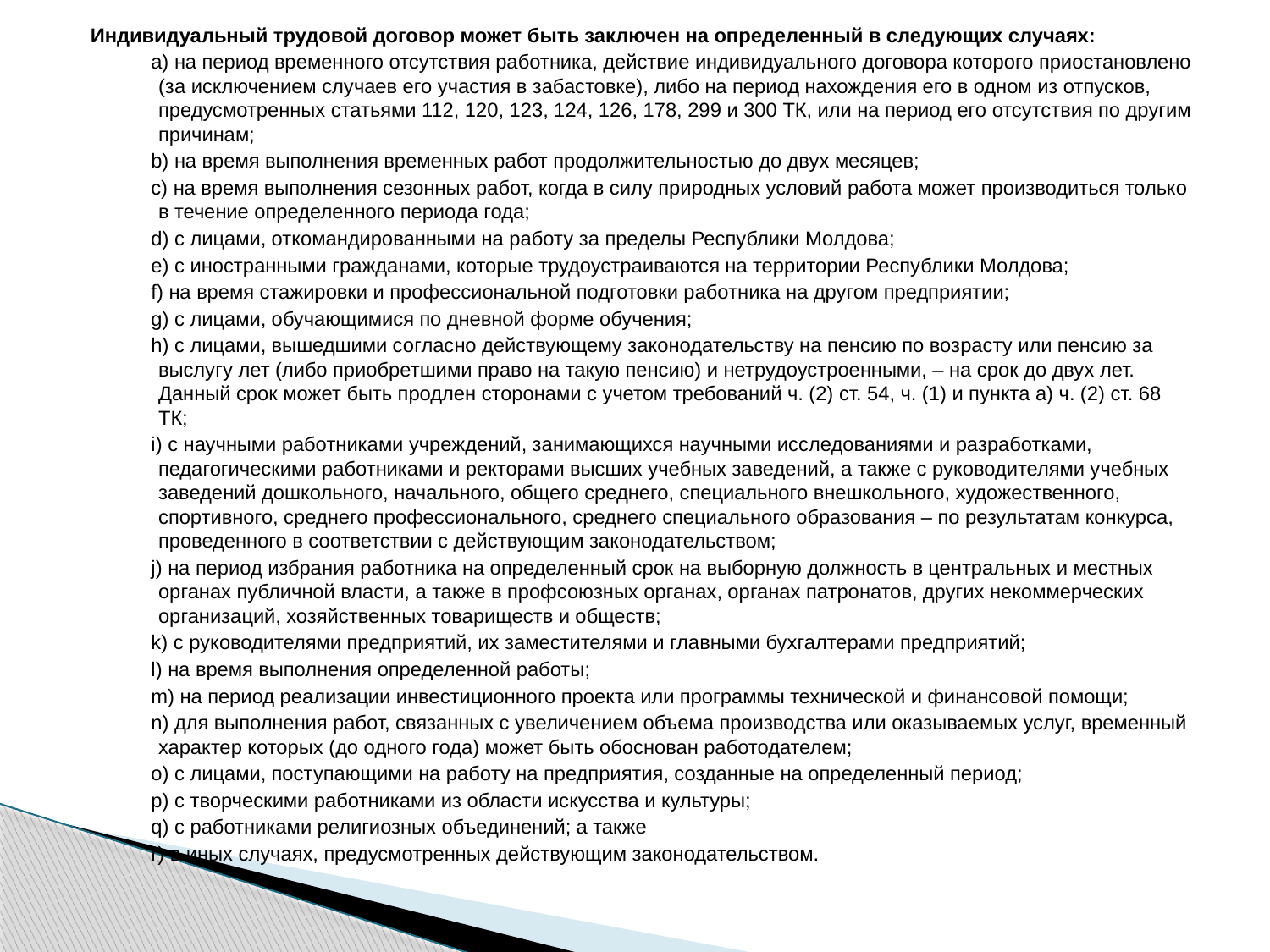

Индивидуальный трудовой договор может быть заключен на определенный в следующих случаях:
           a) на период временного отсутствия работника, действие индивидуального договора которого приостановлено (за исключением случаев его участия в забастовке), либо на период нахождения его в одном из отпусков, предусмотренных статьями 112, 120, 123, 124, 126, 178, 299 и 300 ТК, или на период его отсутствия по другим причинам;
           b) на время выполнения временных работ продолжительностью до двух месяцев;
           с) на время выполнения сезонных работ, когда в силу природных условий работа может производиться только в течение определенного периода года;
           d) с лицами, откомандированными на работу за пределы Республики Молдова;
           e) с иностранными гражданами, которые трудоустраиваются на территории Республики Молдова;
           f) на время стажировки и профессиональной подготовки работника на другом предприятии;
           g) с лицами, обучающимися по дневной форме обучения;
           h) с лицами, вышедшими согласно действующему законодательству на пенсию по возрасту или пенсию за выслугу лет (либо приобретшими право на такую пенсию) и нетрудоустроенными, – на срок до двух лет. Данный срок может быть продлен сторонами с учетом требований ч. (2) ст. 54, ч. (1) и пункта а) ч. (2) ст. 68 ТК;
           i) с научными работниками учреждений, занимающихся научными исследованиями и разработками, педагогическими работниками и ректорами высших учебных заведений, а также с руководителями учебных заведений дошкольного, начального, общего среднего, специального внешкольного, художественного, спортивного, среднего профессионального, среднего специального образования – по результатам конкурса, проведенного в соответствии с действующим законодательством;
           j) на период избрания работника на определенный срок на выборную должность в центральных и местных органах публичной власти, а также в профсоюзных органах, органах патронатов, других некоммерческих организаций, хозяйственных товариществ и обществ;
           k) с руководителями предприятий, их заместителями и главными бухгалтерами предприятий;​
           l) на время выполнения определенной работы;
           m) на период реализации инвестиционного проекта или программы технической и финансовой помощи;
           n) для выполнения работ, связанных с увеличением объема производства или оказываемых услуг, временный характер которых (до одного года) может быть обоснован работодателем;
           o) с лицами, поступающими на работу на предприятия, созданные на определенный период;
           p) с творческими работниками из области искусства и культуры;
           q) с работниками религиозных объединений; а также
           r) в иных случаях, предусмотренных действующим законодательством.